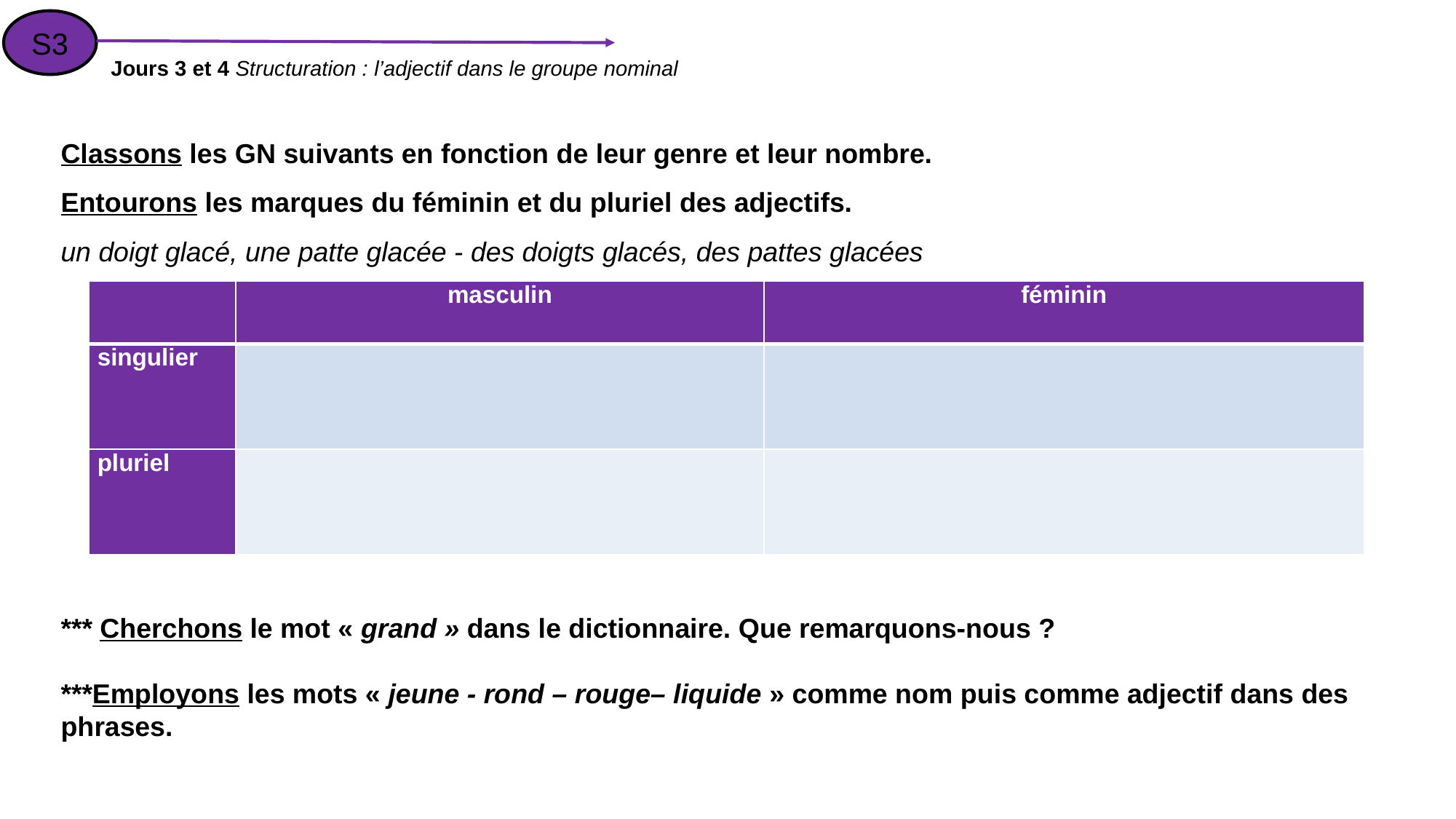

S3
Jours 3 et 4 Structuration : l’adjectif dans le groupe nominal
Classons les GN suivants en fonction de leur genre et leur nombre.
Entourons les marques du féminin et du pluriel des adjectifs.
un doigt glacé, une patte glacée - des doigts glacés, des pattes glacées

*** Cherchons le mot « grand » dans le dictionnaire. Que remarquons-nous ?

***Employons les mots « jeune - rond – rouge– liquide » comme nom puis comme adjectif dans des phrases.

|  | masculin | féminin |
| --- | --- | --- |
| singulier |  |  |
| pluriel |  |  |